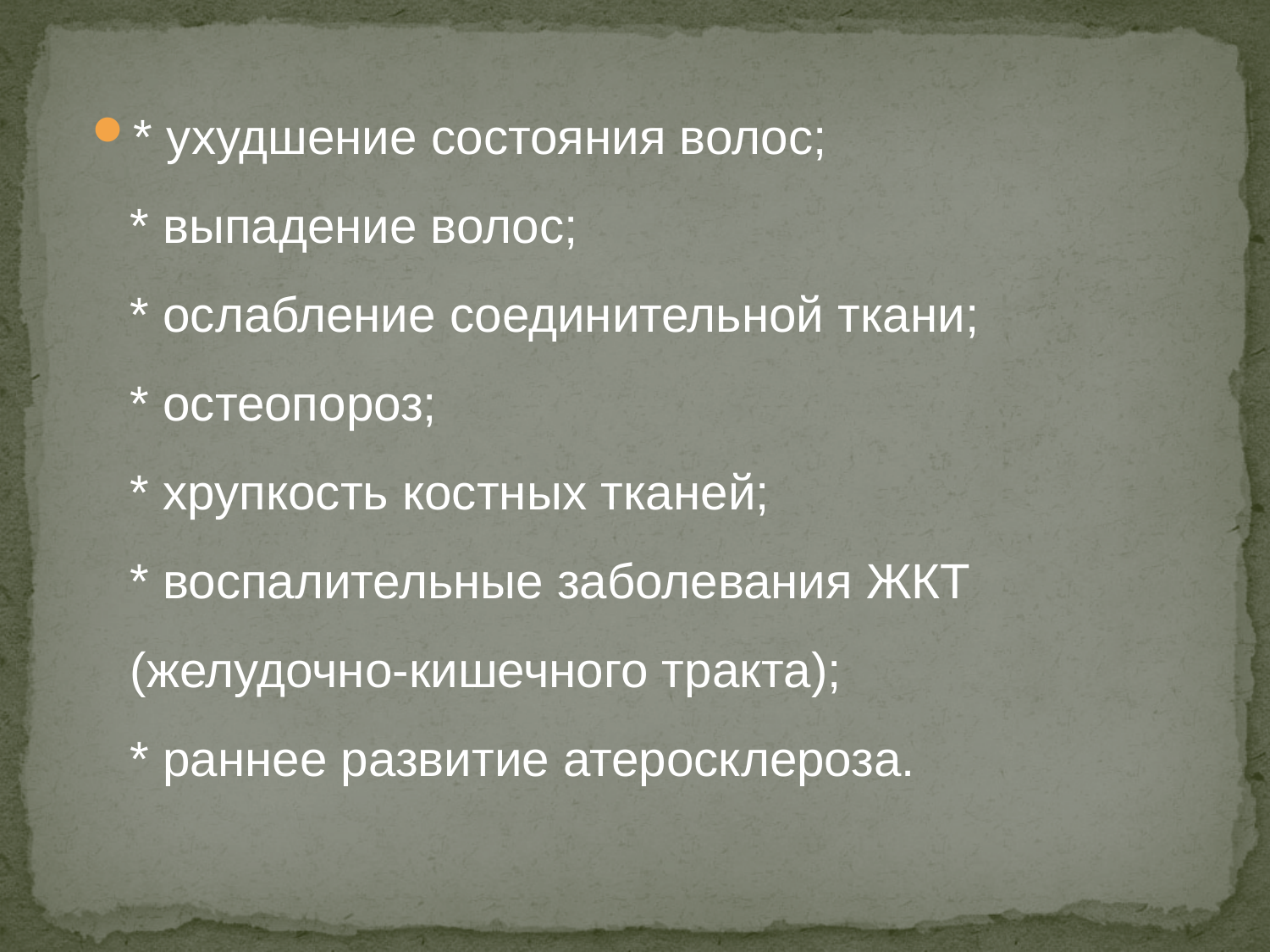

* ухудшение состояния волос;
* выпадение волос;
* ослабление соединительной ткани;
* остеопороз;
* хрупкость костных тканей;
* воспалительные заболевания ЖКТ (желудочно-кишечного тракта);
* раннее развитие атеросклероза.